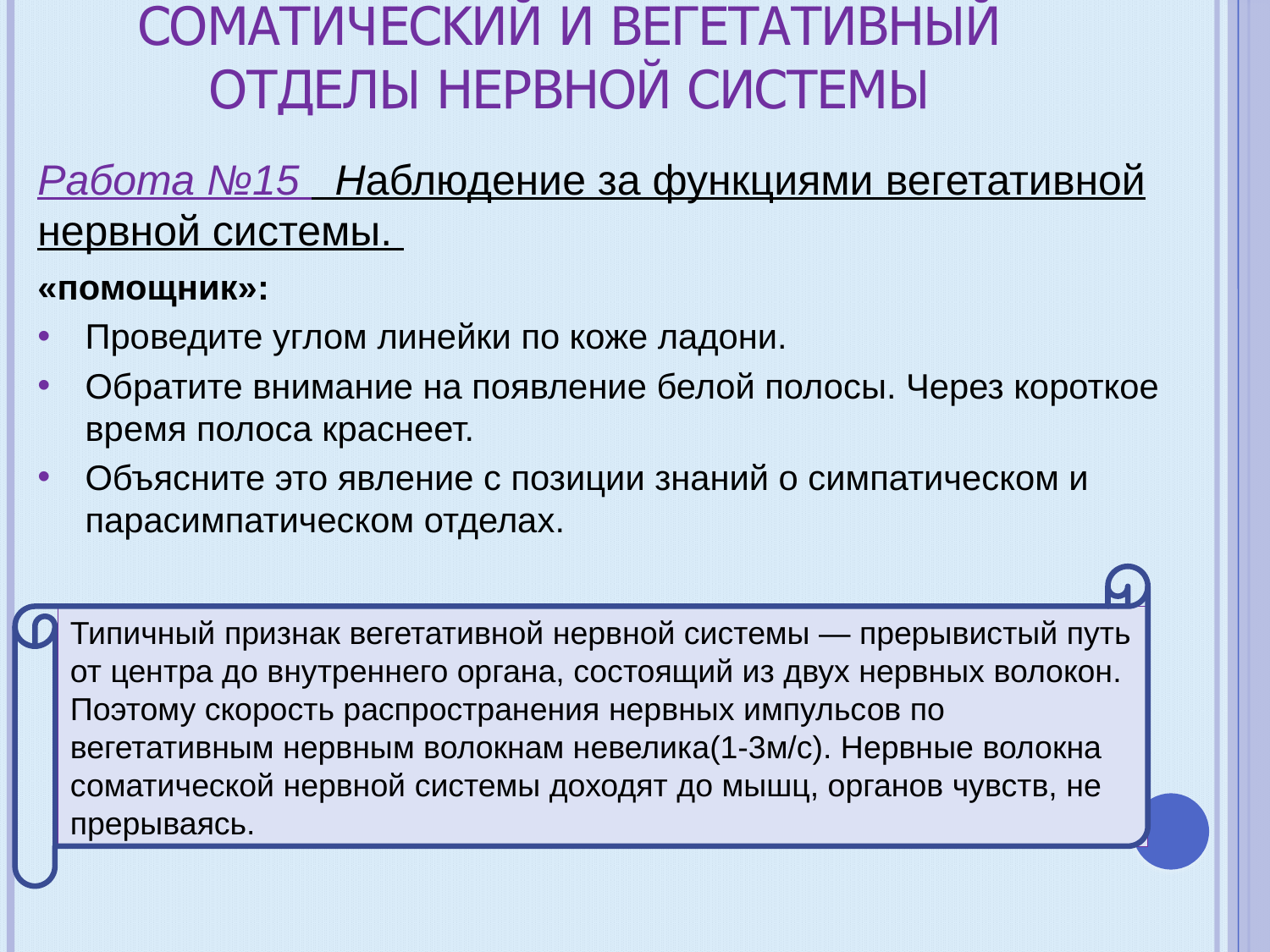

# СОМАТИЧЕСКИЙ И ВЕГЕТАТИВНЫЙ ОТДЕЛЫ НЕРВНОЙ СИСТЕМЫ
Работа №15   Наблюдение за функциями вегетативной нервной системы.
«помощник»:
Проведите углом линейки по коже ладони.
Обратите внимание на появление белой полосы. Через короткое время полоса краснеет.
Объясните это явление с позиции знаний о симпатическом и парасимпатическом отделах.

Типичный признак вегетативной нервной системы — прерывистый путь от центра до внутреннего органа, состоящий из двух нервных волокон. Поэтому скорость распространения нервных импульсов по вегетативным нервным волокнам невелика(1-3м/с). Нервные волокна соматической нервной системы доходят до мышц, органов чувств, не прерываясь.